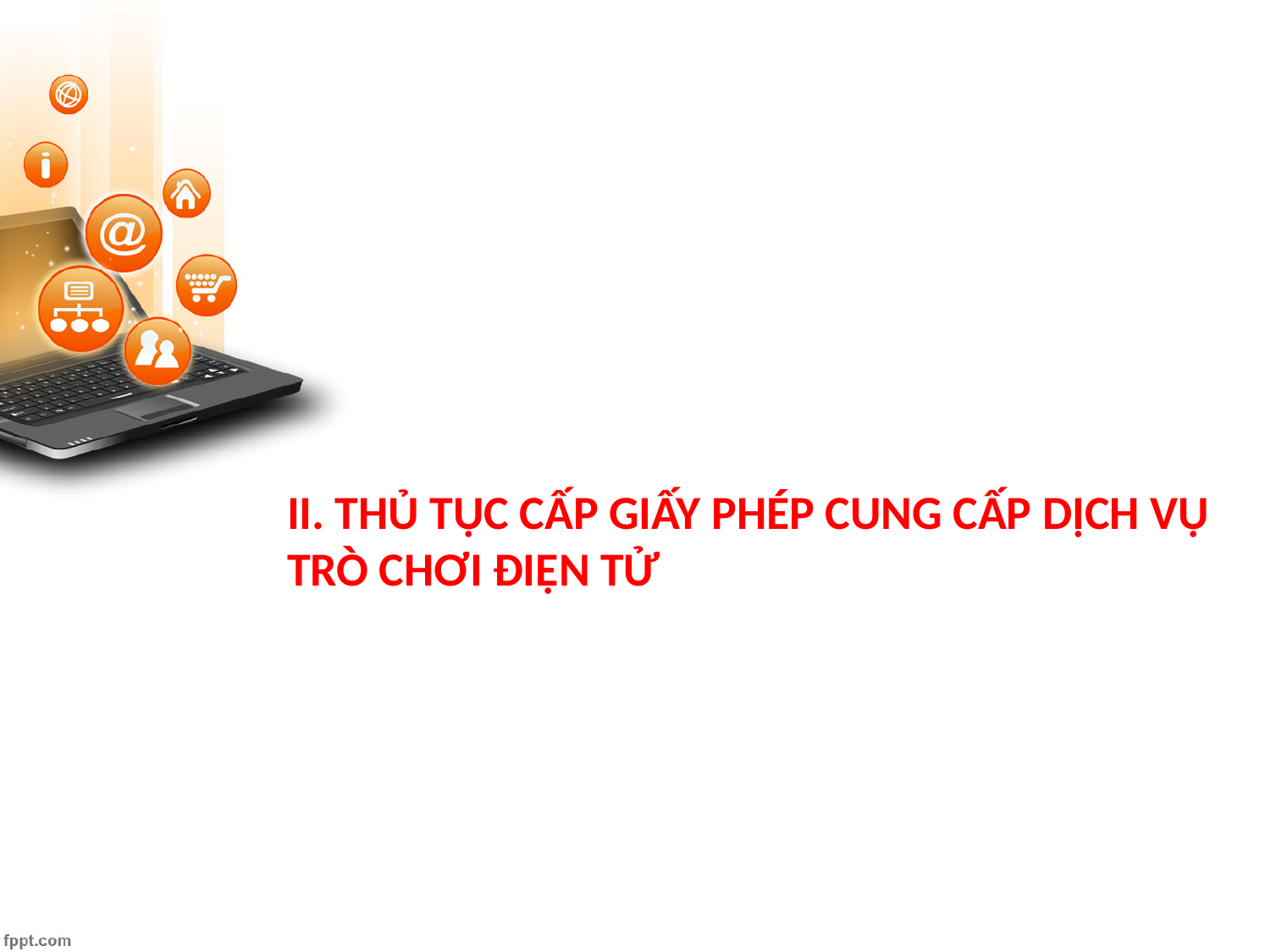

II. THỦ TỤC CẤP GIẤY PHÉP CUNG CẤP DỊCH VỤ TRÒ CHƠI ĐIỆN TỬ